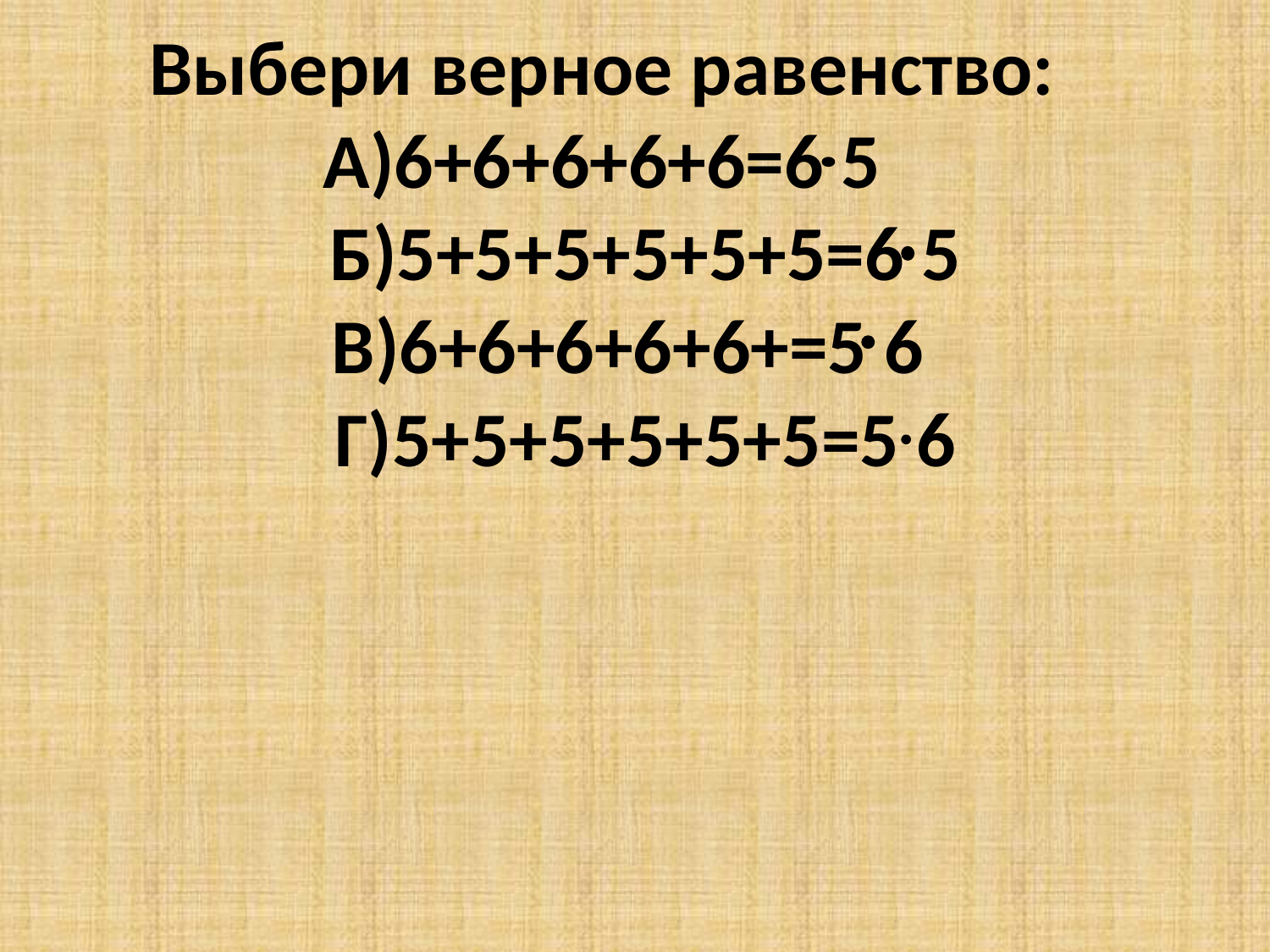

# Выбери верное равенство: А)6+6+6+6+6=6 5 Б)5+5+5+5+5+5=6 5 В)6+6+6+6+6+=5 6 Г)5+5+5+5+5+5=5 6